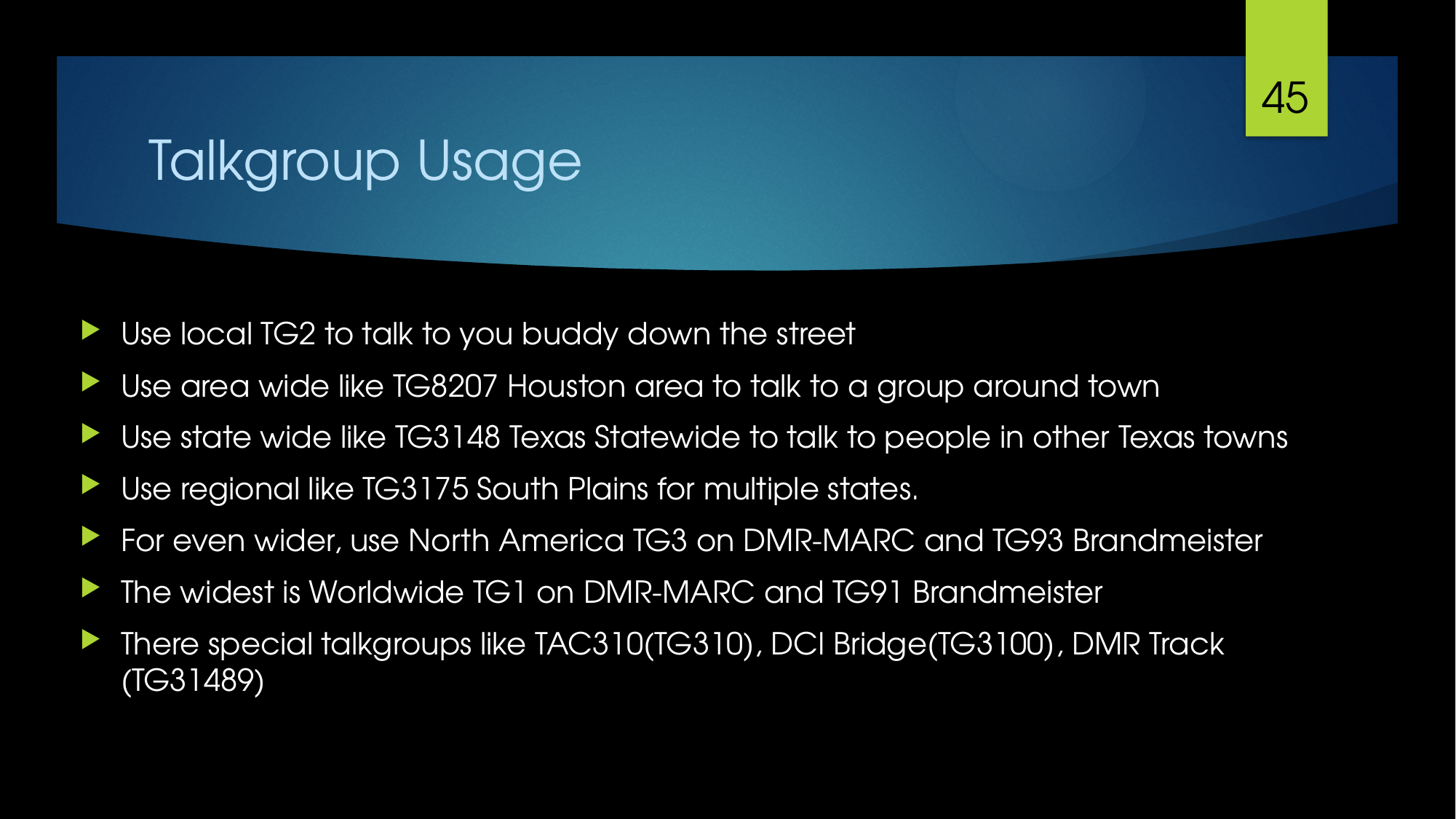

45
# Talkgroup Usage
Use local TG2 to talk to you buddy down the street
Use area wide like TG8207 Houston area to talk to a group around town
Use state wide like TG3148 Texas Statewide to talk to people in other Texas towns
Use regional like TG3175 South Plains for multiple states.
For even wider, use North America TG3 on DMR-MARC and TG93 Brandmeister
The widest is Worldwide TG1 on DMR-MARC and TG91 Brandmeister
There special talkgroups like TAC310(TG310), DCI Bridge(TG3100), DMR Track (TG31489)